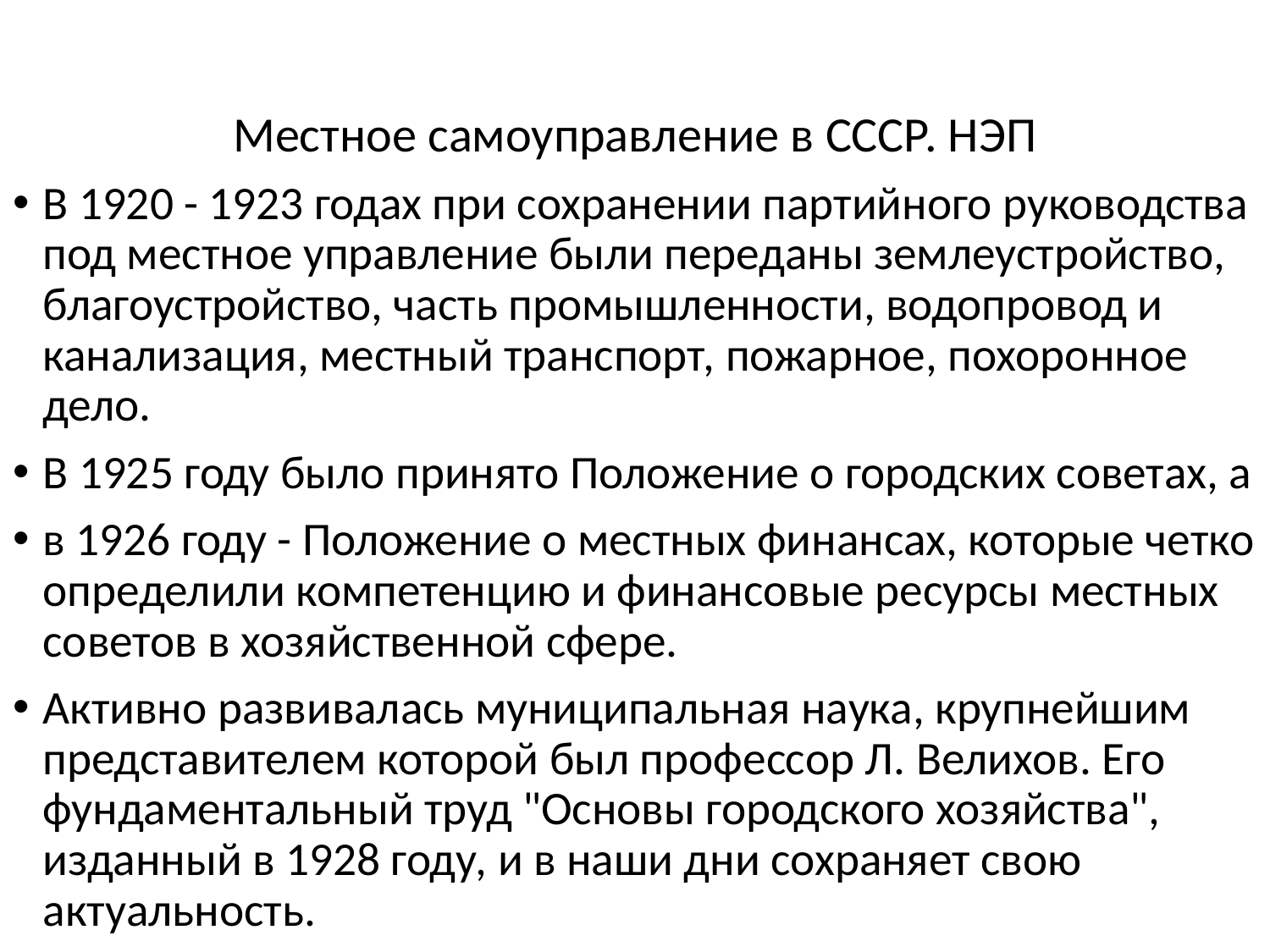

# Местное самоуправление в СССР. НЭП
В 1920 - 1923 годах при сохранении партийного руководства под местное управление были переданы землеустройство, благоустройство, часть промышленности, водопровод и канализация, местный транспорт, пожарное, похоронное дело.
В 1925 году было принято Положение о городских советах, а
в 1926 году - Положение о местных финансах, которые четко определили компетенцию и финансовые ресурсы местных советов в хозяйственной сфере.
Активно развивалась муниципальная наука, крупнейшим представителем которой был профессор Л. Велихов. Его фундаментальный труд "Основы городского хозяйства", изданный в 1928 году, и в наши дни сохраняет свою актуальность.